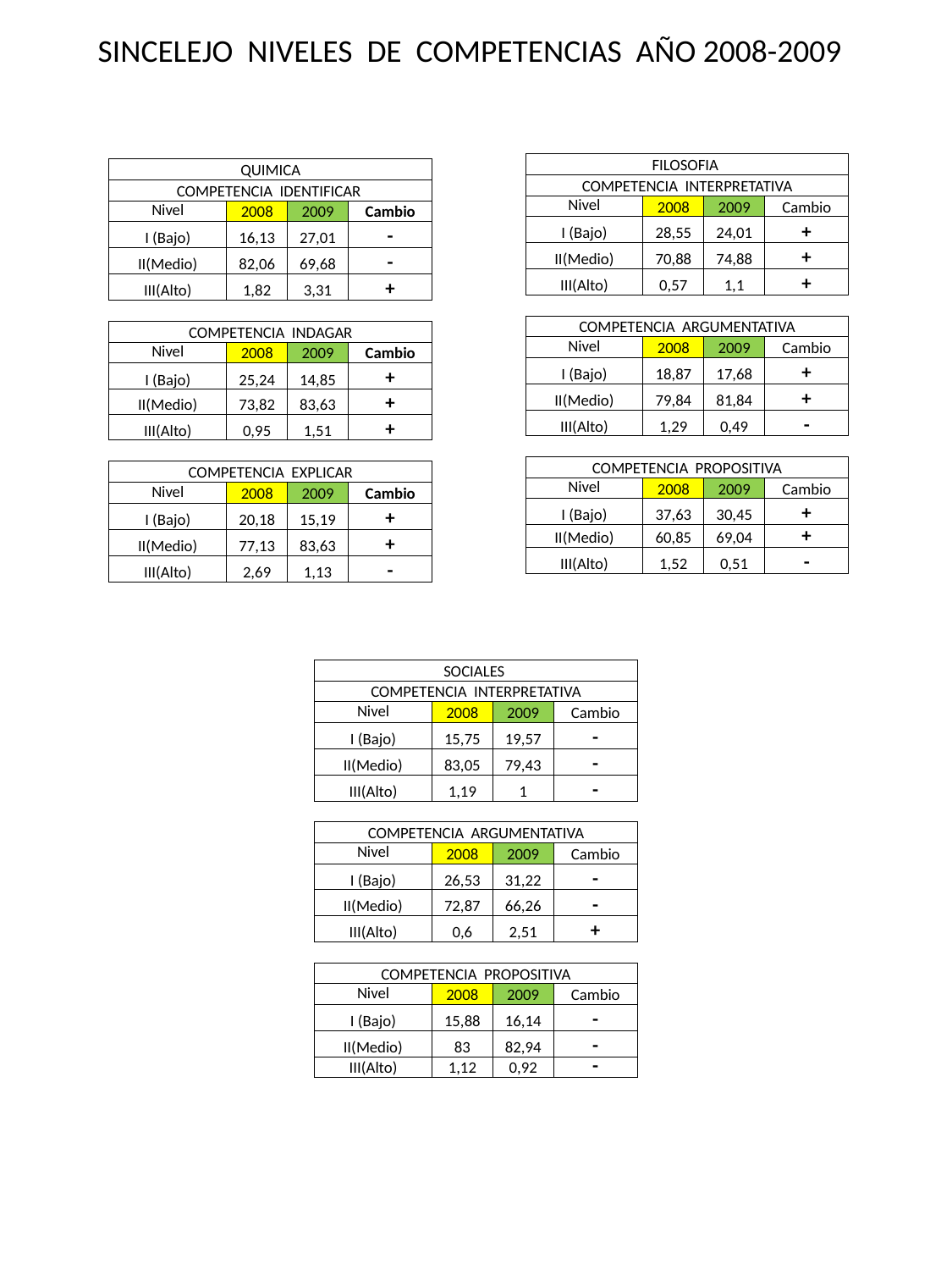

SINCELEJO  NIVELES  DE  COMPETENCIAS  AÑO 2008-2009
| FILOSOFIA |  |  |  |
| --- | --- | --- | --- |
| COMPETENCIA INTERPRETATIVA |  |  |  |
| Nivel | 2008 | 2009 | Cambio |
| I (Bajo) | 28,55 | 24,01 | + |
| II(Medio) | 70,88 | 74,88 | + |
| III(Alto) | 0,57 | 1,1 | + |
|  |  |  |  |
| COMPETENCIA ARGUMENTATIVA |  |  |  |
| Nivel | 2008 | 2009 | Cambio |
| I (Bajo) | 18,87 | 17,68 | + |
| II(Medio) | 79,84 | 81,84 | + |
| III(Alto) | 1,29 | 0,49 | - |
|  |  |  |  |
| COMPETENCIA PROPOSITIVA |  |  |  |
| Nivel | 2008 | 2009 | Cambio |
| I (Bajo) | 37,63 | 30,45 | + |
| II(Medio) | 60,85 | 69,04 | + |
| III(Alto) | 1,52 | 0,51 | - |
| QUIMICA |  |  |  |
| --- | --- | --- | --- |
| COMPETENCIA IDENTIFICAR |  |  |  |
| Nivel | 2008 | 2009 | Cambio |
| I (Bajo) | 16,13 | 27,01 | - |
| II(Medio) | 82,06 | 69,68 | - |
| III(Alto) | 1,82 | 3,31 | + |
|  |  |  |  |
| COMPETENCIA INDAGAR |  |  |  |
| Nivel | 2008 | 2009 | Cambio |
| I (Bajo) | 25,24 | 14,85 | + |
| II(Medio) | 73,82 | 83,63 | + |
| III(Alto) | 0,95 | 1,51 | + |
|  |  |  |  |
| COMPETENCIA EXPLICAR |  |  |  |
| Nivel | 2008 | 2009 | Cambio |
| I (Bajo) | 20,18 | 15,19 | + |
| II(Medio) | 77,13 | 83,63 | + |
| III(Alto) | 2,69 | 1,13 | - |
| SOCIALES |  |  |  |
| --- | --- | --- | --- |
| COMPETENCIA INTERPRETATIVA |  |  |  |
| Nivel | 2008 | 2009 | Cambio |
| I (Bajo) | 15,75 | 19,57 | - |
| II(Medio) | 83,05 | 79,43 | - |
| III(Alto) | 1,19 | 1 | - |
|  |  |  |  |
| COMPETENCIA ARGUMENTATIVA |  |  |  |
| Nivel | 2008 | 2009 | Cambio |
| I (Bajo) | 26,53 | 31,22 | - |
| II(Medio) | 72,87 | 66,26 | - |
| III(Alto) | 0,6 | 2,51 | + |
|  |  |  |  |
| COMPETENCIA PROPOSITIVA |  |  |  |
| Nivel | 2008 | 2009 | Cambio |
| I (Bajo) | 15,88 | 16,14 | - |
| II(Medio) | 83 | 82,94 | - |
| III(Alto) | 1,12 | 0,92 | - |